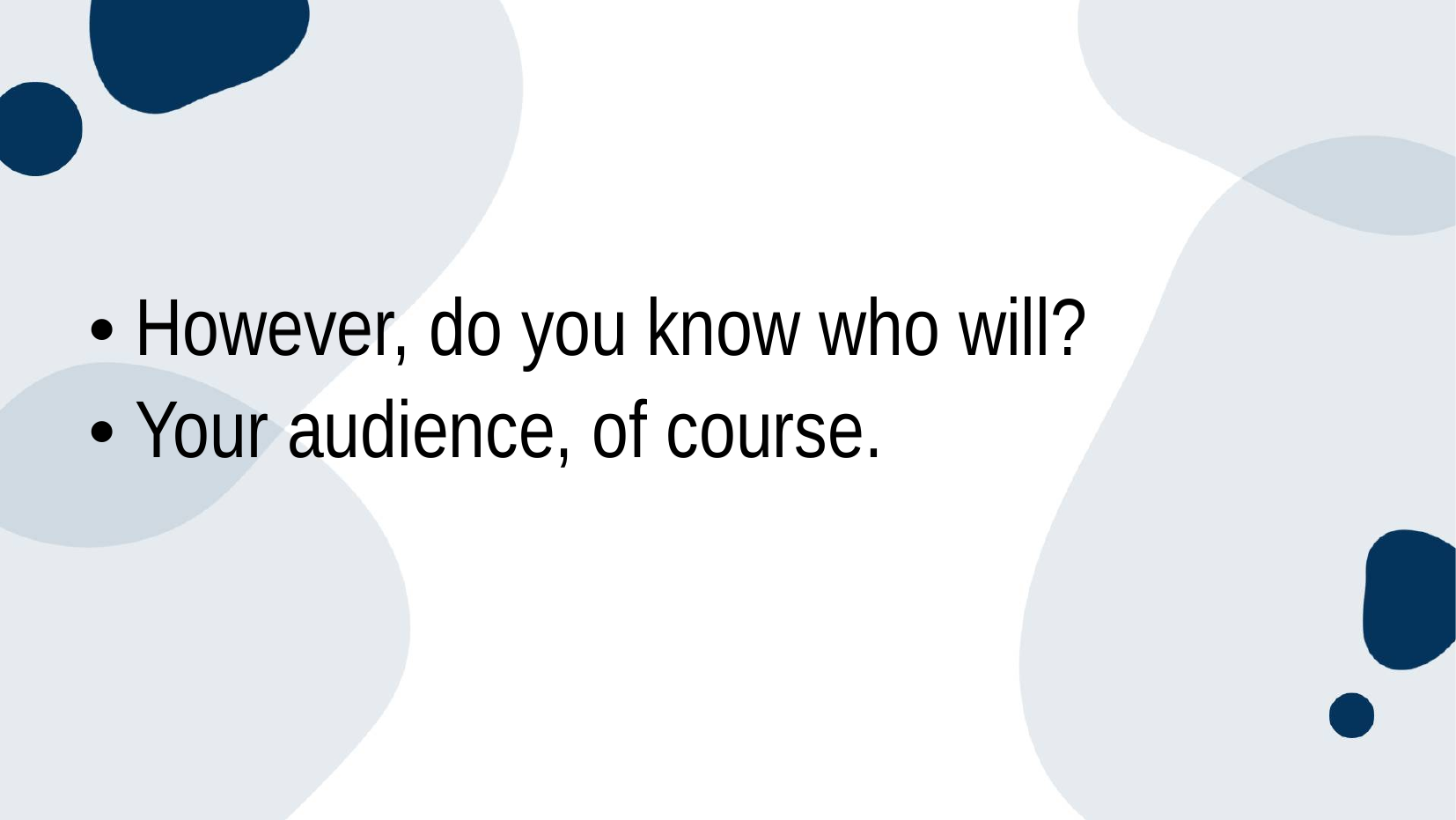

However, do you know who will?
Your audience, of course.